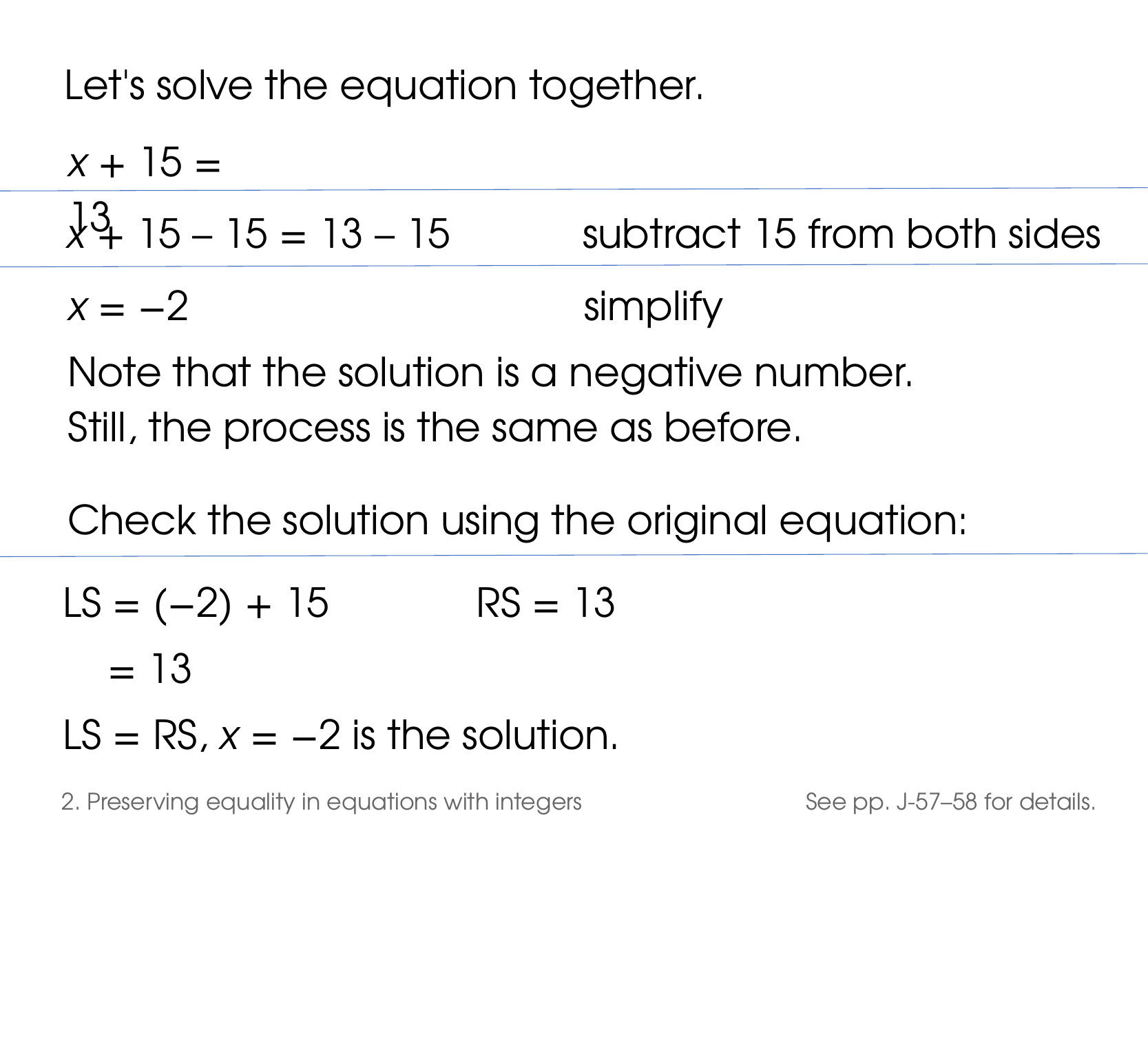

Let's solve the equation together.
x + 15 = 13
x + 15 – 15 = 13 – 15		subtract 15 from both sides
x = −2				simplify
Note that the solution is a negative number.
Still, the process is the same as before.
Check the solution using the original equation:
LS = (−2) + 15		RS = 13
    = 13
LS = RS, x = −2 is the solution.
2. Preserving equality in equations with integers
See pp. J-57–58 for details.